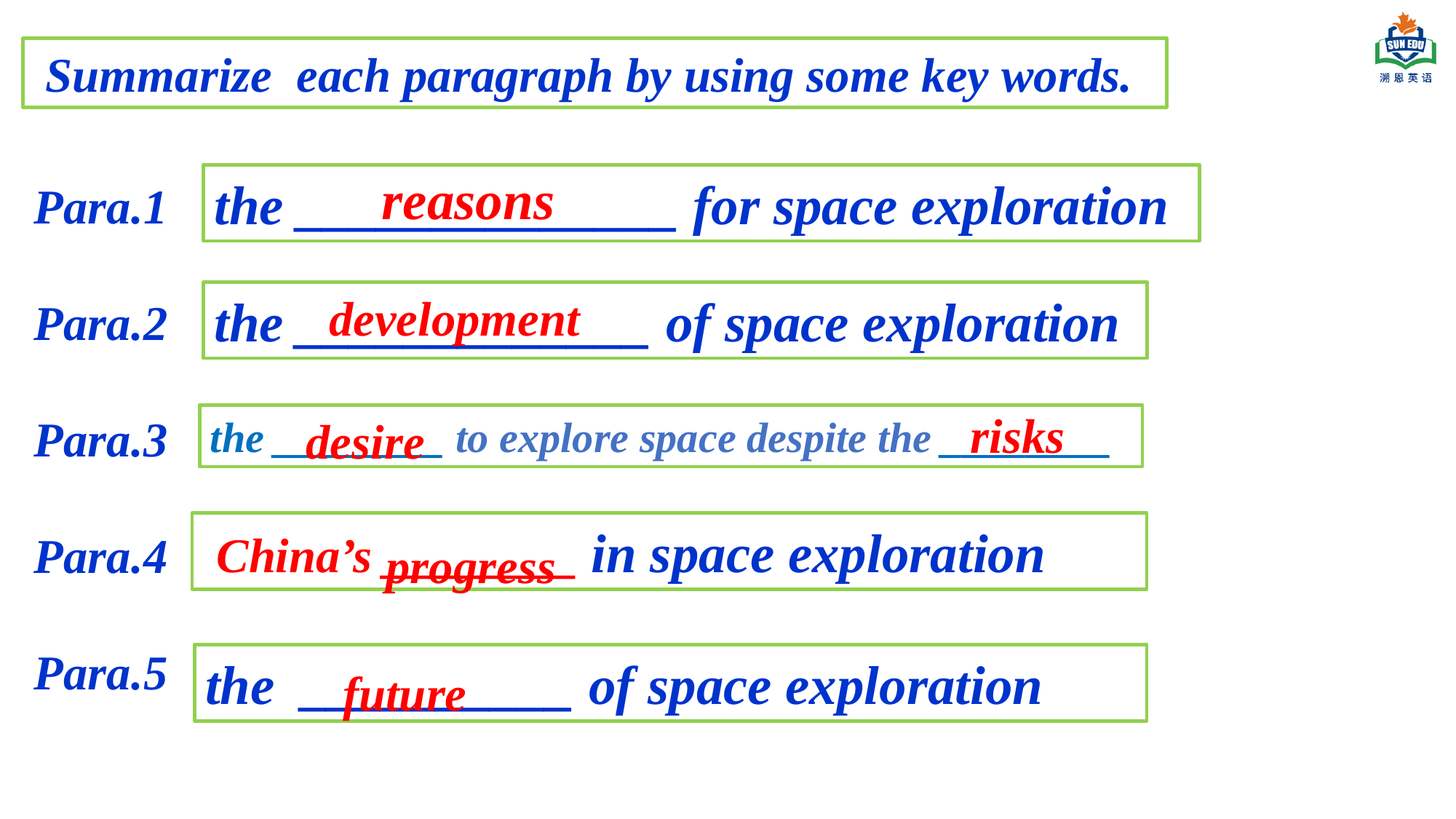

Summarize  each paragraph by using some key words.
reasons
the ______________ for space exploration
Para.1

Para.2

Para.3

Para.4

Para.5
the _____________ of space exploration
development
risks
desire
the ________ to explore space despite the ________
 China’s ________ in space exploration
progress
the  __________ of space exploration
future